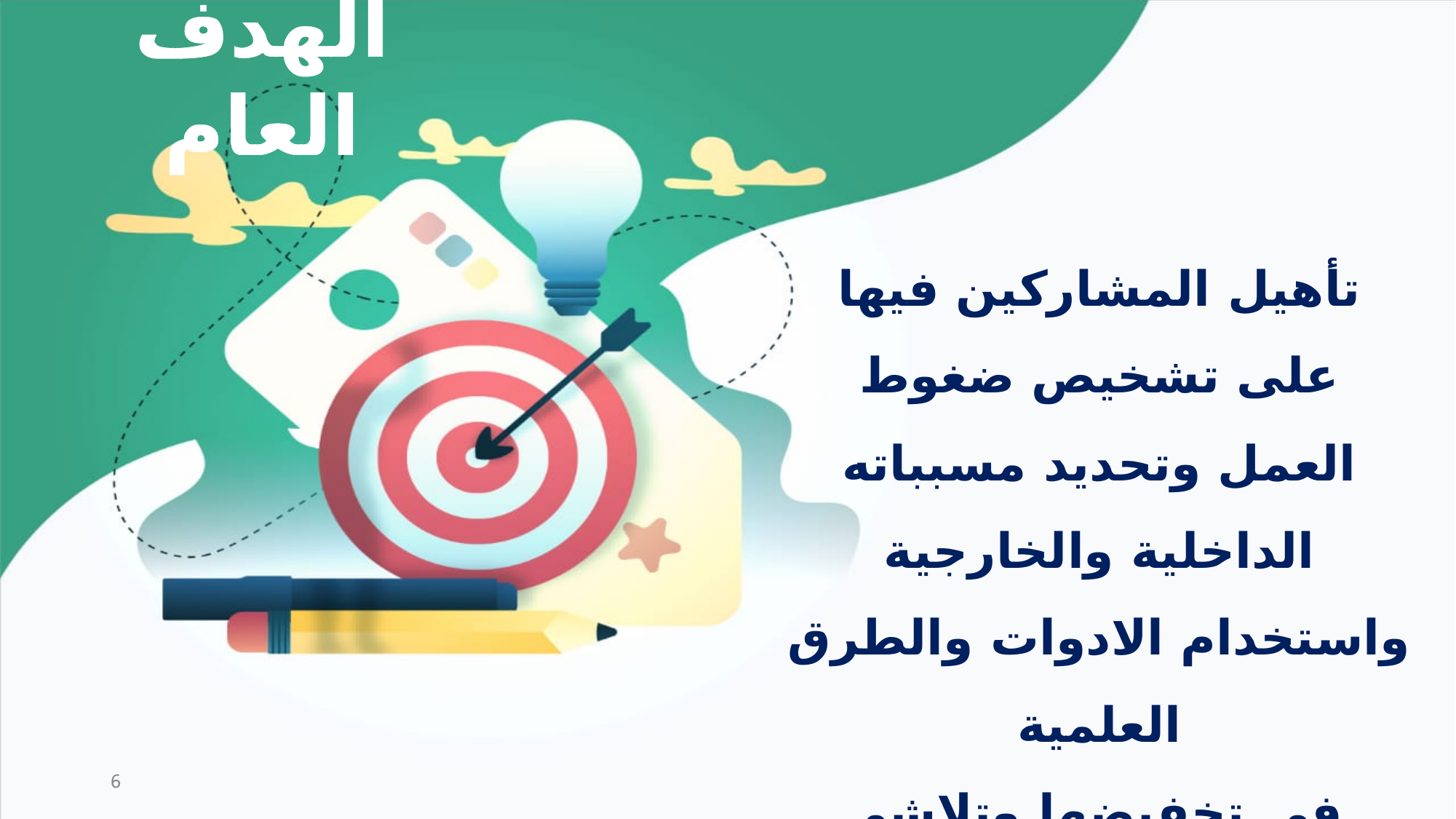

الهدف العام
تأهيل المشاركين فيها على تشخيص ضغوط العمل وتحديد مسبباته الداخلية والخارجية واستخدام الادوات والطرق العلمية
 في تخفيضها وتلاشي اثارها السلبية
 على بيئة العمل.
6